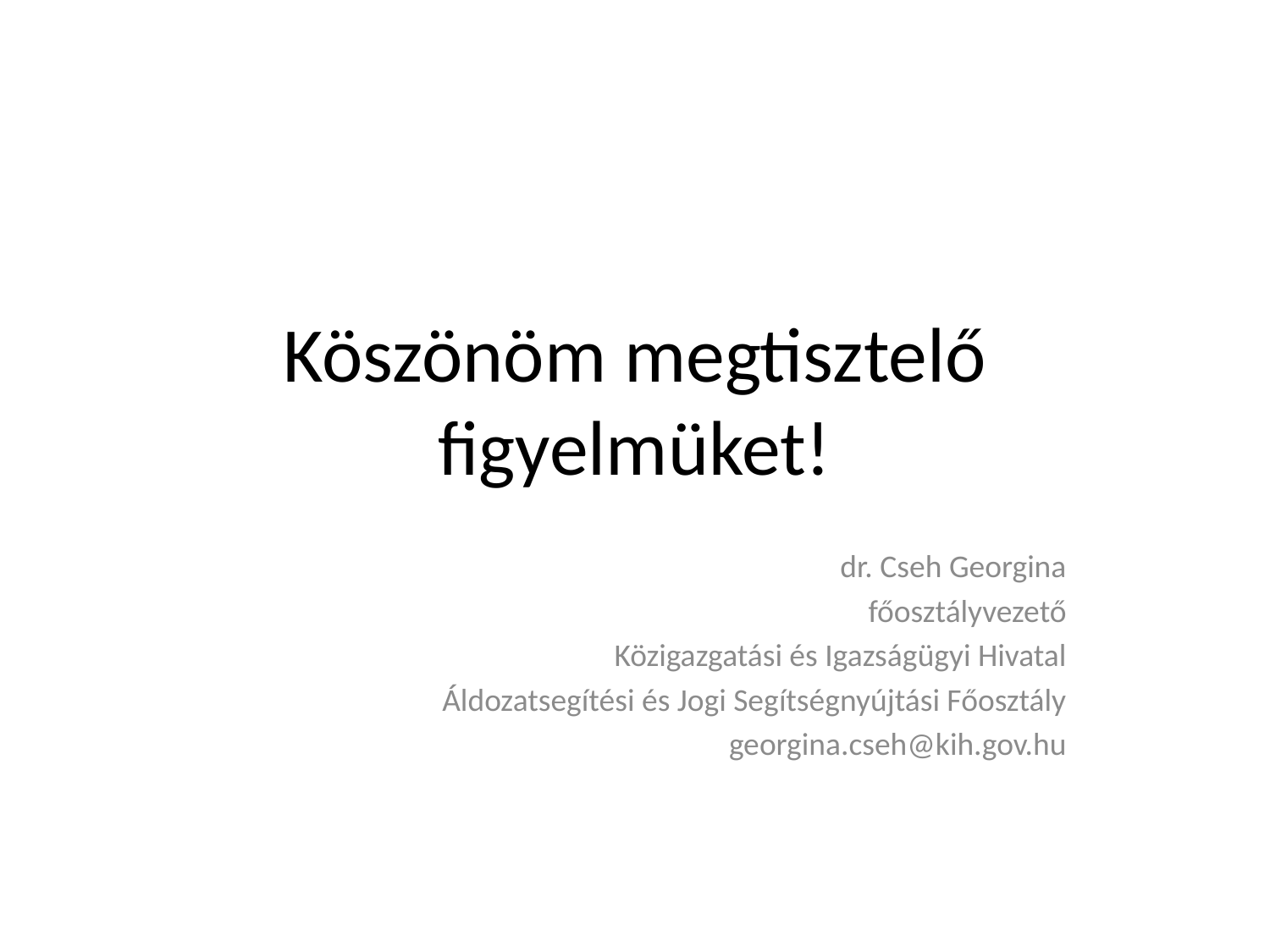

# Köszönöm megtisztelő figyelmüket!
dr. Cseh Georgina
főosztályvezető
Közigazgatási és Igazságügyi Hivatal
Áldozatsegítési és Jogi Segítségnyújtási Főosztály
georgina.cseh@kih.gov.hu